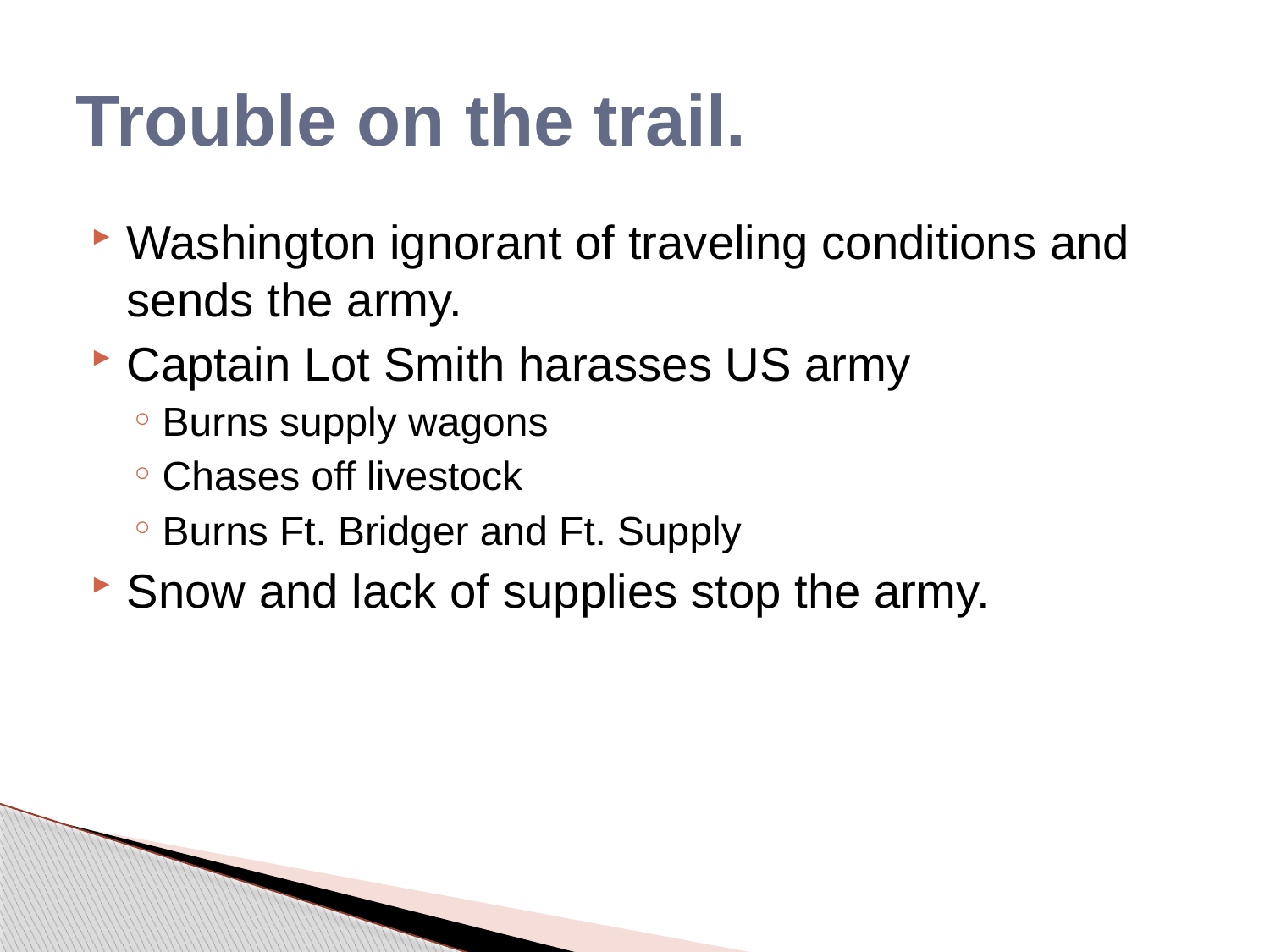

# Trouble on the trail.
Washington ignorant of traveling conditions and sends the army.
Captain Lot Smith harasses US army
Burns supply wagons
Chases off livestock
Burns Ft. Bridger and Ft. Supply
Snow and lack of supplies stop the army.